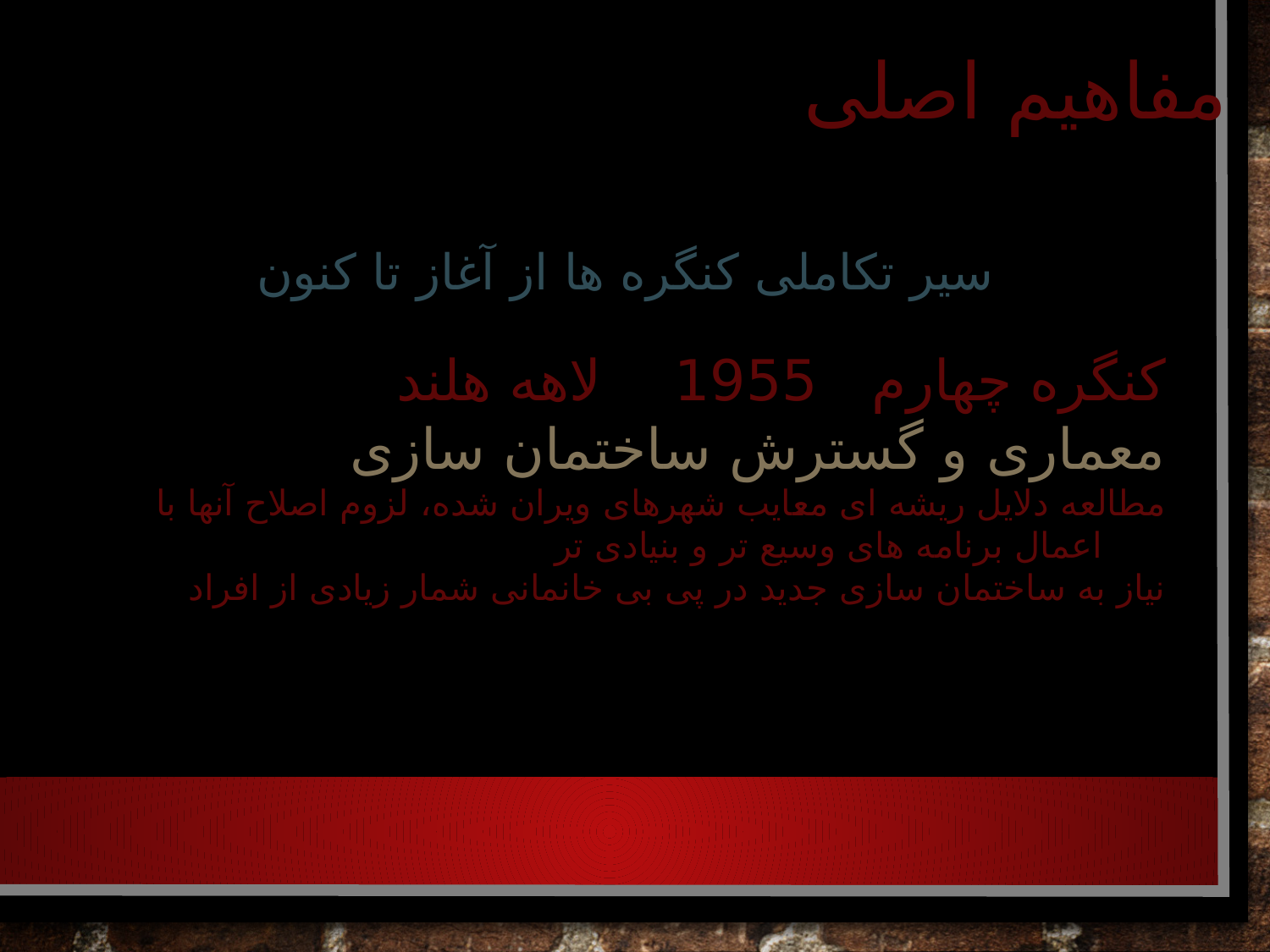

مفاهیم اصلی
#
سیر تکاملی کنگره ها از آغاز تا کنون

کنگره چهارم   1955    لاهه هلند
معماری و گسترش ساختمان سازی
مطالعه دلایل ریشه ای معایب شهرهای ویران شده، لزوم اصلاح آنها با اعمال برنامه های وسیع تر و بنیادی تر
نیاز به ساختمان سازی جدید در پی بی خانمانی شمار زیادی از افراد